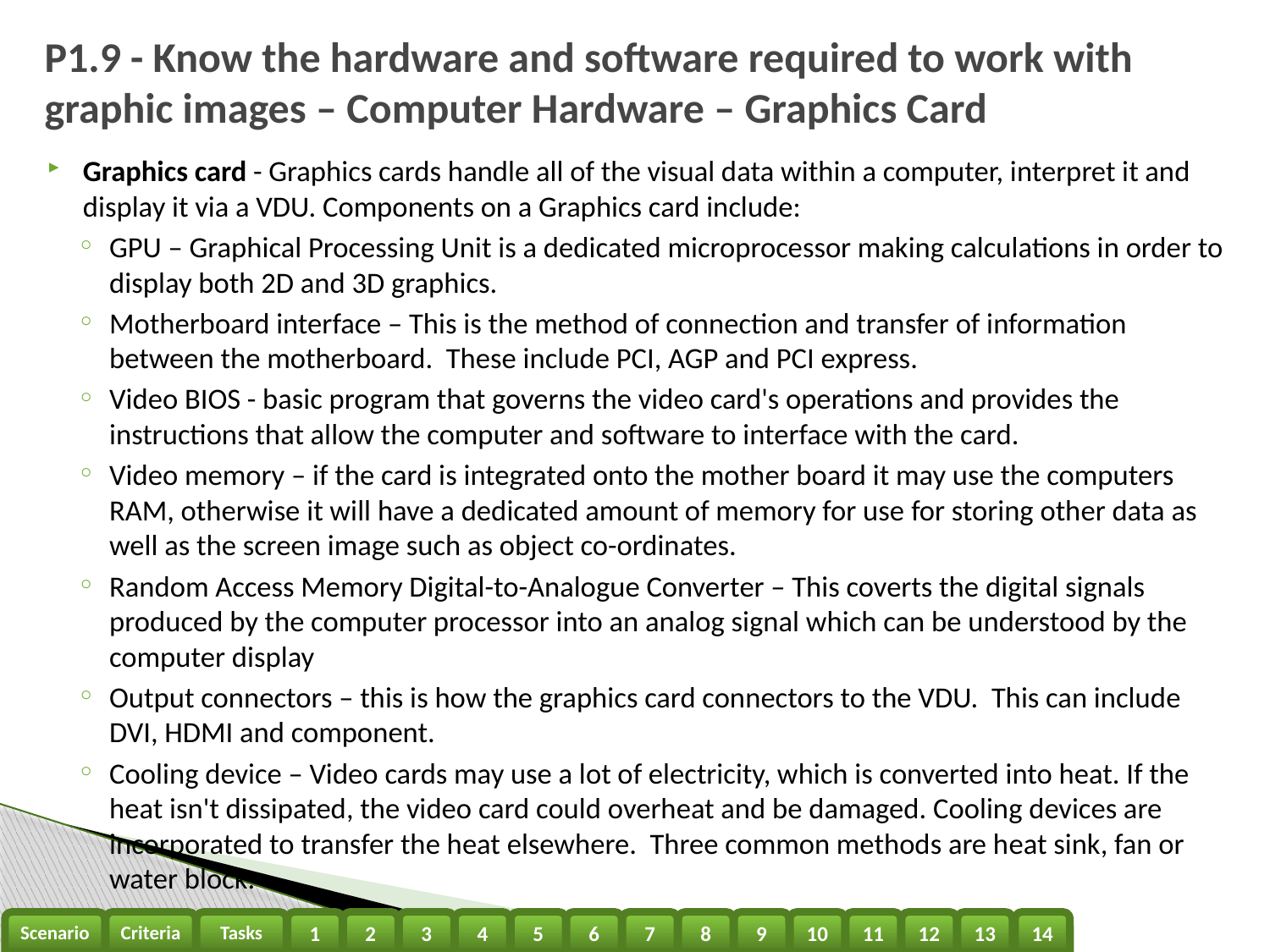

# P1.9 - Know the hardware and software required to work with graphic images – Computer Hardware – Graphics Card
Graphics card - Graphics cards handle all of the visual data within a computer, interpret it and display it via a VDU. Components on a Graphics card include:
GPU – Graphical Processing Unit is a dedicated microprocessor making calculations in order to display both 2D and 3D graphics.
Motherboard interface – This is the method of connection and transfer of information between the motherboard.  These include PCI, AGP and PCI express.
Video BIOS - basic program that governs the video card's operations and provides the instructions that allow the computer and software to interface with the card.
Video memory – if the card is integrated onto the mother board it may use the computers RAM, otherwise it will have a dedicated amount of memory for use for storing other data as well as the screen image such as object co-ordinates.
Random Access Memory Digital-to-Analogue Converter – This coverts the digital signals produced by the computer processor into an analog signal which can be understood by the computer display
Output connectors – this is how the graphics card connectors to the VDU.  This can include DVI, HDMI and component.
Cooling device – Video cards may use a lot of electricity, which is converted into heat. If the heat isn't dissipated, the video card could overheat and be damaged. Cooling devices are incorporated to transfer the heat elsewhere.  Three common methods are heat sink, fan or water block.